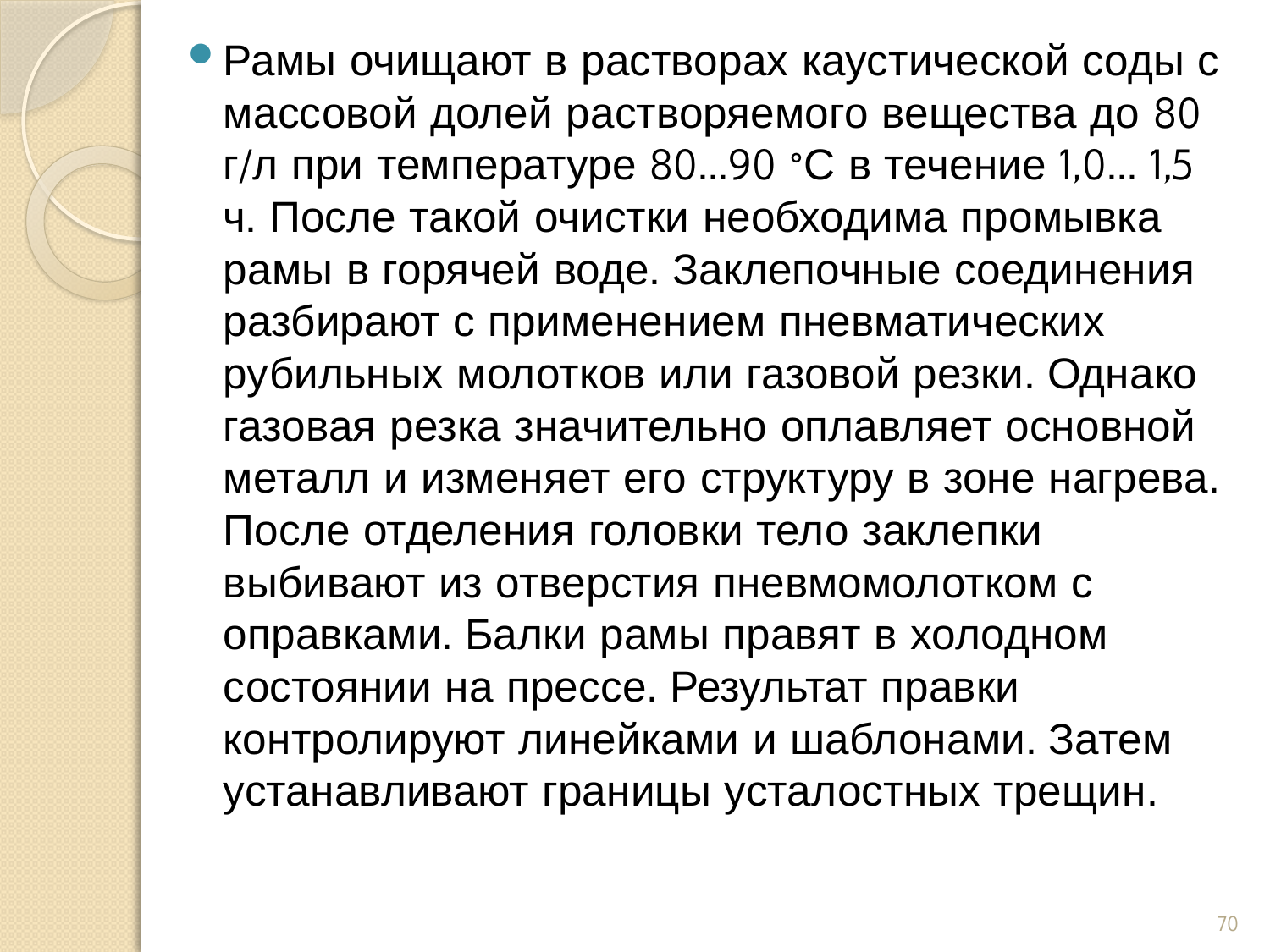

Рамы очищают в растворах каустической соды с массовой долей растворяемого вещества до 80 г/л при температуре 80...90 °С в течение 1,0... 1,5 ч. После такой очистки необходи­ма промывка рамы в горячей воде. Заклепочные соединения разбирают с применением пневматических рубильных молот­ков или газовой резки. Однако газовая резка значительно оп­лавляет основной металл и изменяет его структуру в зоне на­грева. После отделения головки тело заклепки выбивают из отверстия пневмомолотком с оправками. Балки рамы правят в холодном состоянии на прессе. Результат правки контролиру­ют линейками и шаблонами. Затем устанавливают границы усталостных трещин.
70